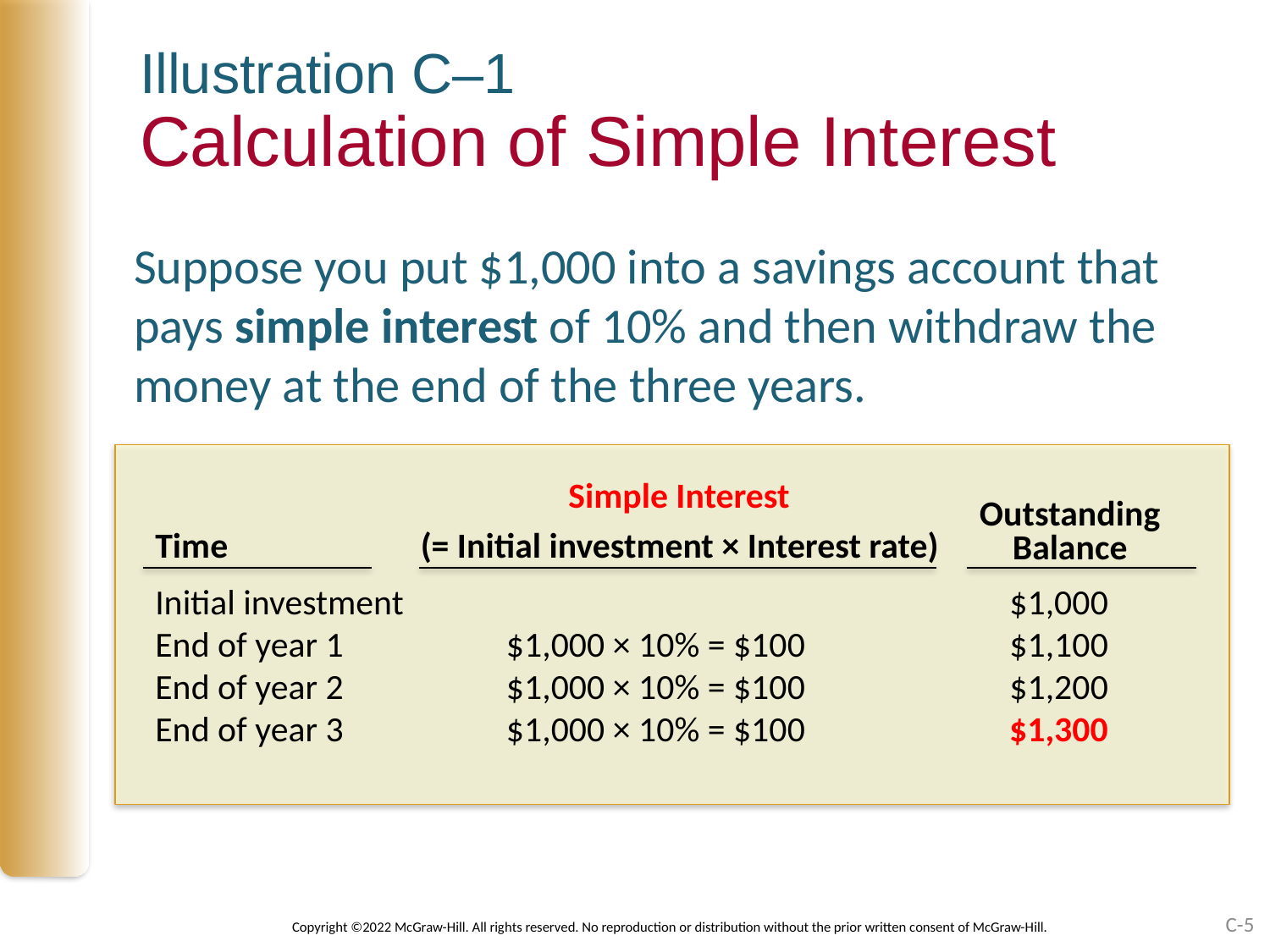

# Illustration C–1 Calculation of Simple Interest
Suppose you put $1,000 into a savings account that pays simple interest of 10% and then withdraw the money at the end of the three years.

Simple Interest
Outstanding
Balance
Time                        (= Initial investment × Interest rate)
Initial investment	 $1,000
End of year 1	$1,000 × 10% = $100	 $1,100
End of year 2	$1,000 × 10% = $100	 $1,200
End of year 3	$1,000 × 10% = $100	 $1,300
C-5
Copyright ©2022 McGraw-Hill. All rights reserved. No reproduction or distribution without the prior written consent of McGraw-Hill.